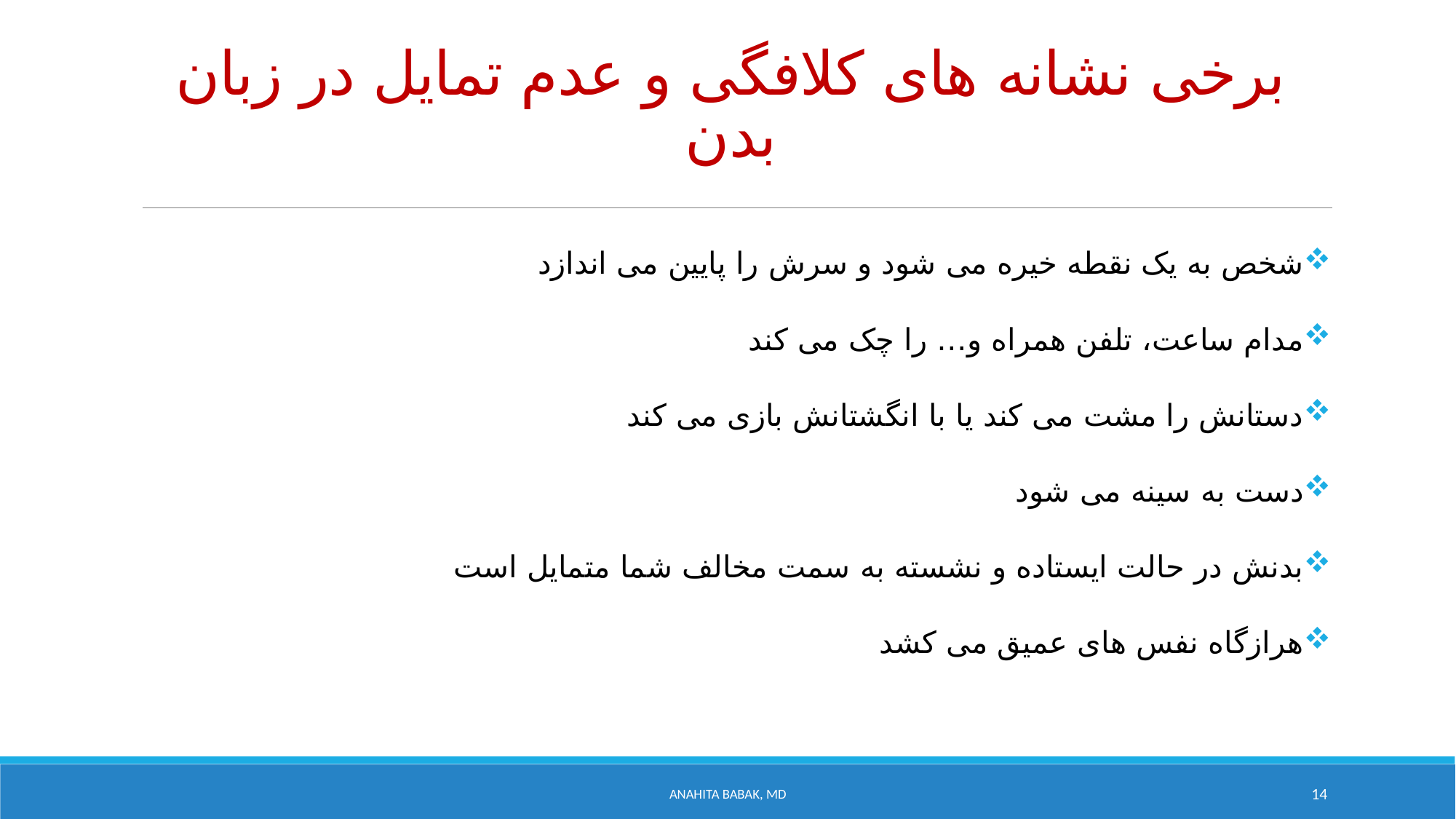

# برخی نشانه های کلافگی و عدم تمایل در زبان بدن
شخص به یک نقطه خیره می شود و سرش را پایین می اندازد
مدام ساعت، تلفن همراه و… را چک می کند
دستانش را مشت می کند یا با انگشتانش بازی می کند
دست به سینه می شود
بدنش در حالت ایستاده و نشسته به سمت مخالف شما متمایل است
هرازگاه نفس های عمیق می کشد

Anahita Babak, MD
14